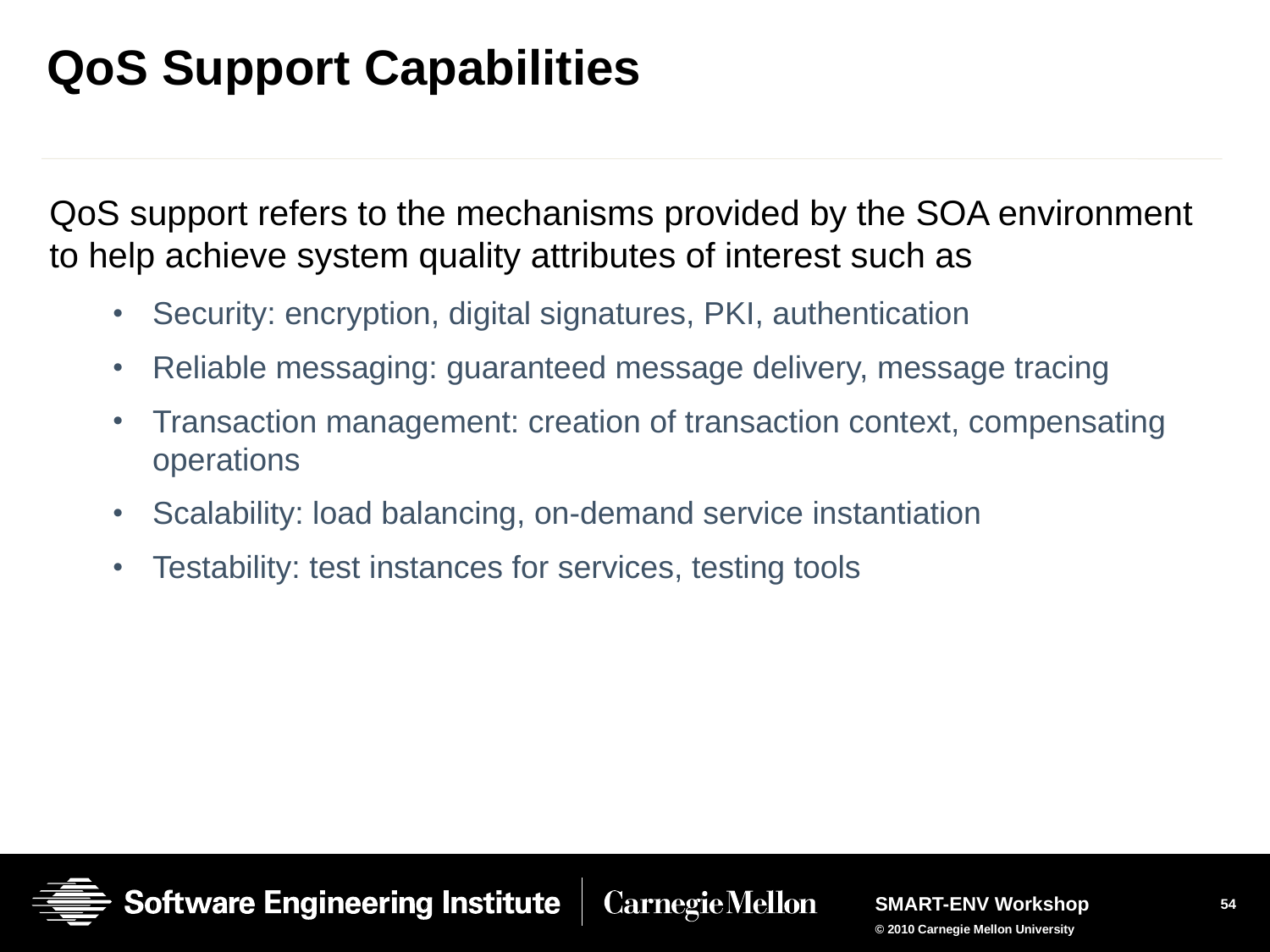

# QoS Support Capabilities
QoS support refers to the mechanisms provided by the SOA environment to help achieve system quality attributes of interest such as
Security: encryption, digital signatures, PKI, authentication
Reliable messaging: guaranteed message delivery, message tracing
Transaction management: creation of transaction context, compensating operations
Scalability: load balancing, on-demand service instantiation
Testability: test instances for services, testing tools